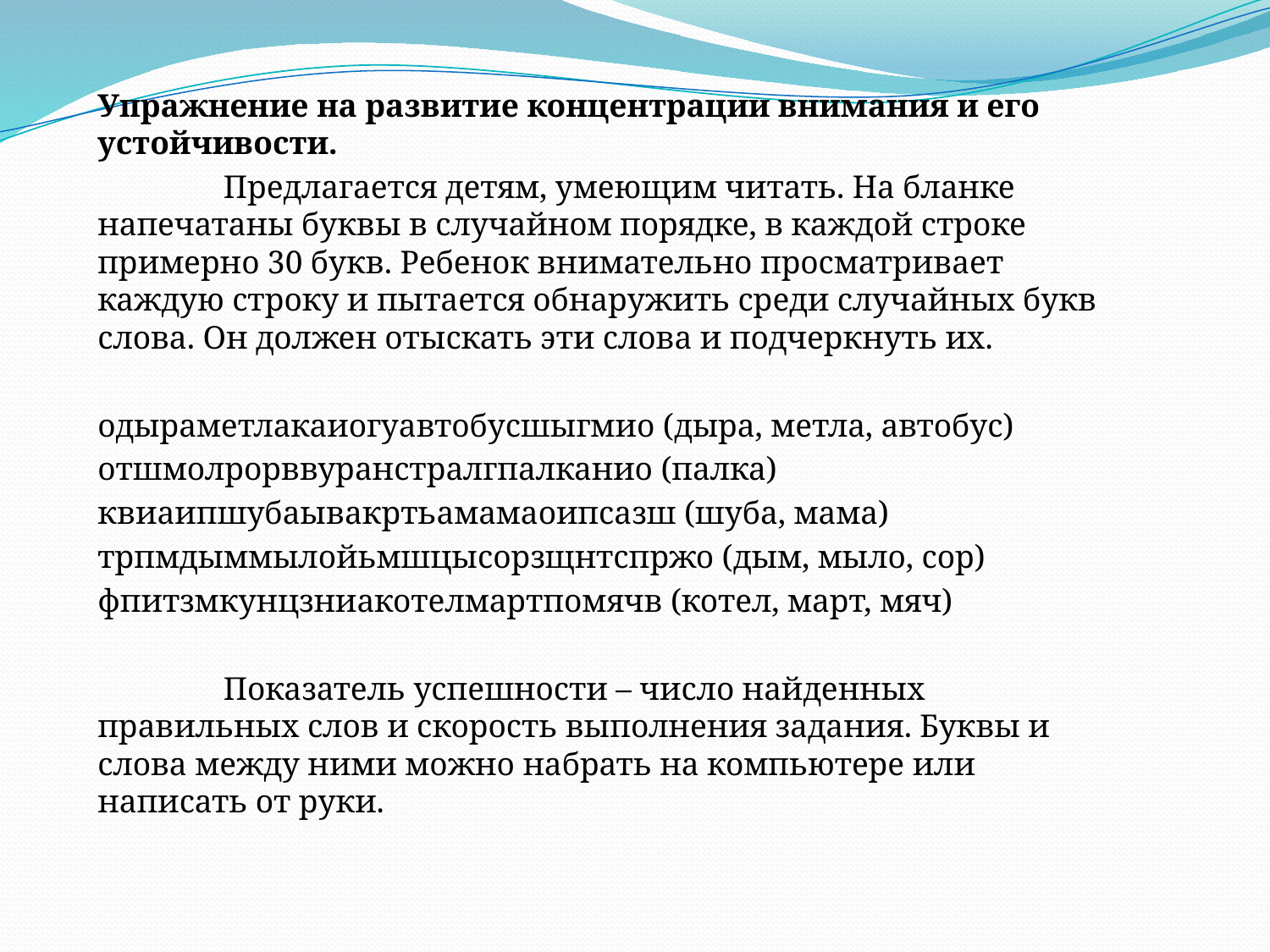

#
Упражнение на развитие концентрации внимания и его устойчивости.
	Предлагается детям, умеющим читать. На бланке напечатаны буквы в случайном порядке, в каждой строке примерно 30 букв. Ребенок внимательно просматривает каждую строку и пытается обнаружить среди случайных букв слова. Он должен отыскать эти слова и подчеркнуть их.

одыраметлакаиогуавтобусшыгмио (дыра, метла, автобус)
отшмолрорввуранстралгпалканио (палка)
квиаипшубаывакртьамамаоипсазш (шуба, мама)
трпмдыммылойьмшцысорзщнтспржо (дым, мыло, сор)
фпитзмкунцзниакотелмартпомячв (котел, март, мяч)

	Показатель успешности – число найденных правильных слов и скорость выполнения задания. Буквы и слова между ними можно набрать на компьютере или написать от руки.